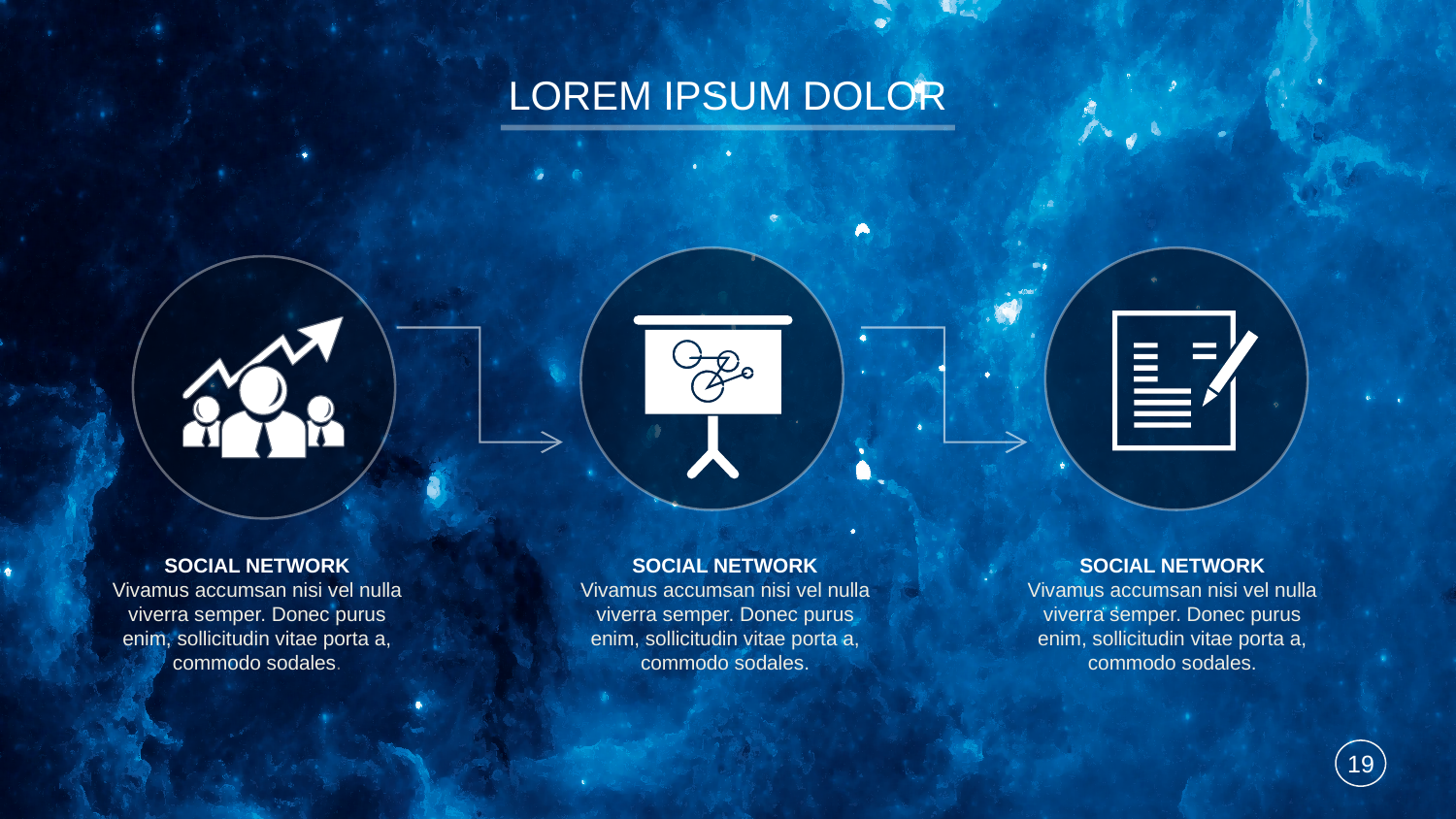

LOREM IPSUM DOLOR

SOCIAL NETWORK
Vivamus accumsan nisi vel nulla viverra semper. Donec purus enim, sollicitudin vitae porta a, commodo sodales.
SOCIAL NETWORK
Vivamus accumsan nisi vel nulla viverra semper. Donec purus enim, sollicitudin vitae porta a, commodo sodales.
SOCIAL NETWORK
Vivamus accumsan nisi vel nulla viverra semper. Donec purus enim, sollicitudin vitae porta a, commodo sodales.